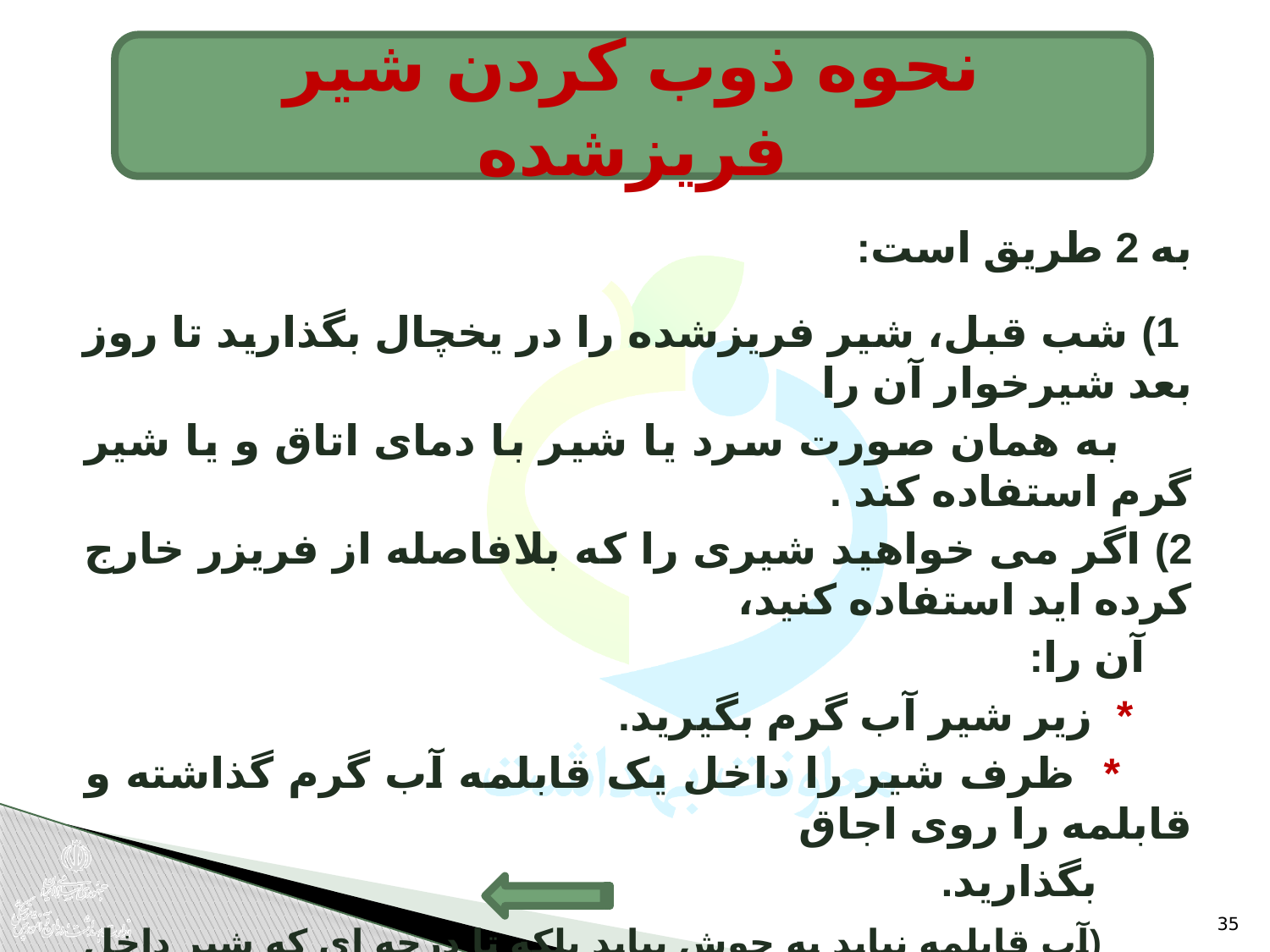

نحوه ذوب کردن شیر فریزشده

به 2 طریق است:

 1) شب قبل، شیر فریزشده را در یخچال بگذارید تا روز بعد شیرخوار آن را
     به همان صورت سرد یا شیر با دمای اتاق و یا شیر گرم استفاده کند .
2) اگر می خواهید شیری را که بلافاصله از فریزر خارج کرده اید استفاده کنید،
    آن را:
     *  زیر شیر آب گرم بگیرید.
     *  ظرف شیر را داخل یک قابلمه آب گرم گذاشته و قابلمه را روی اجاق
        بگذارید.
       (آب قابلمه نباید به جوش بیاید بلکه تا درجه ای که شیر داخل ظرف ذوب و به حرارت
         مناسب برسد.)

35